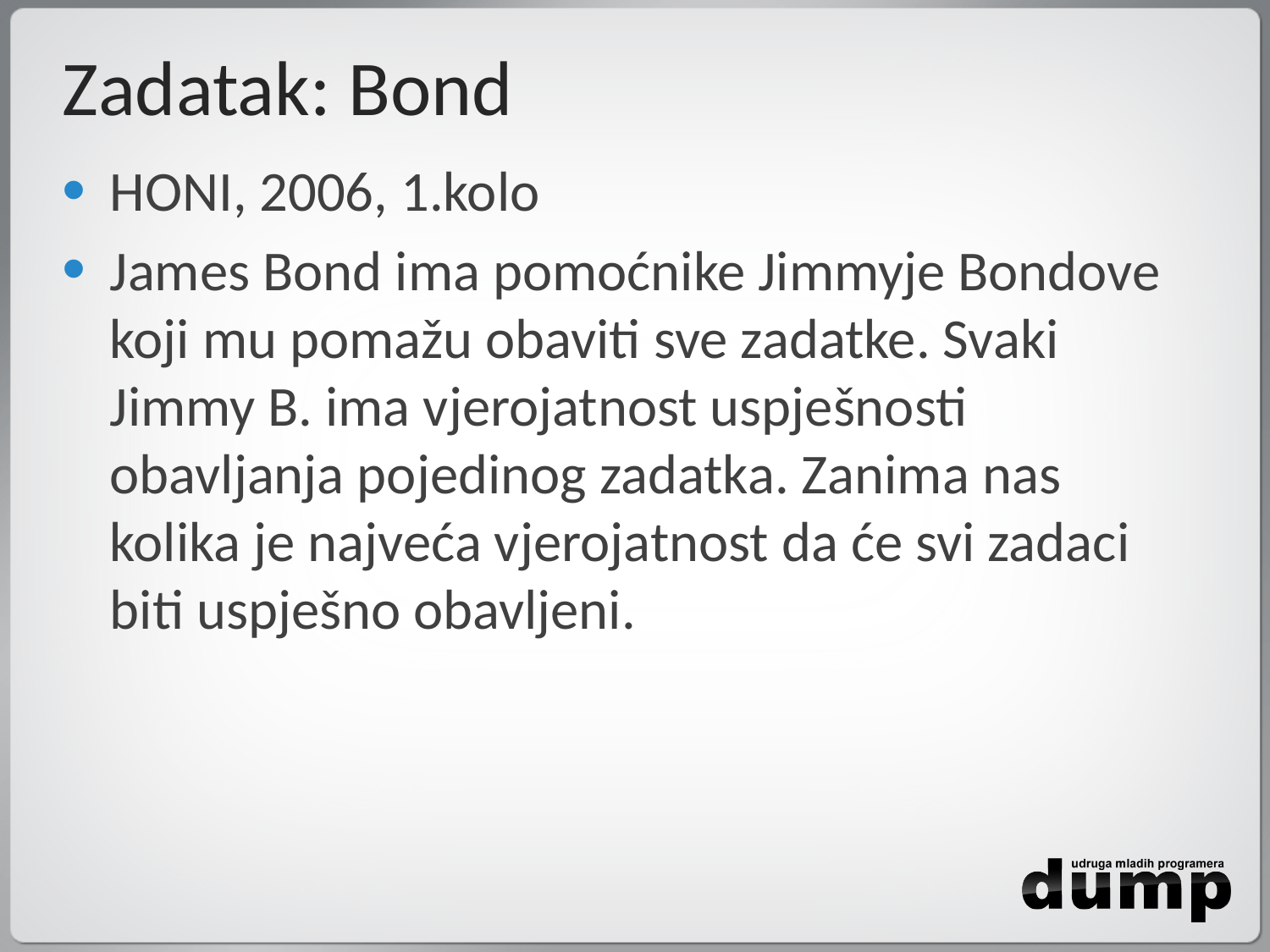

# Zadatak: Bond
HONI, 2006, 1.kolo
James Bond ima pomoćnike Jimmyje Bondove koji mu pomažu obaviti sve zadatke. Svaki Jimmy B. ima vjerojatnost uspješnosti obavljanja pojedinog zadatka. Zanima nas kolika je najveća vjerojatnost da će svi zadaci biti uspješno obavljeni.